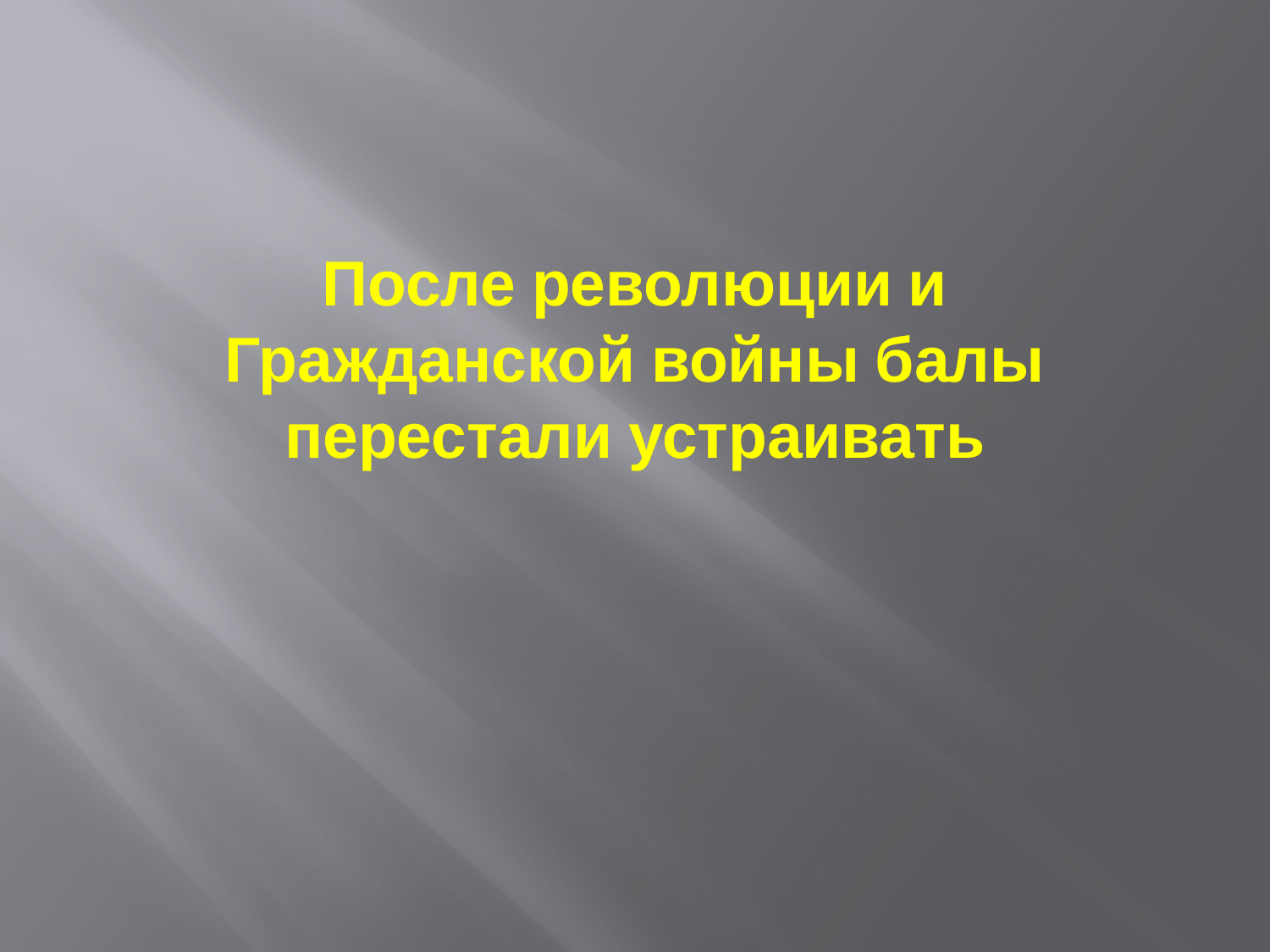

После революции и Гражданской войны балы перестали устраивать